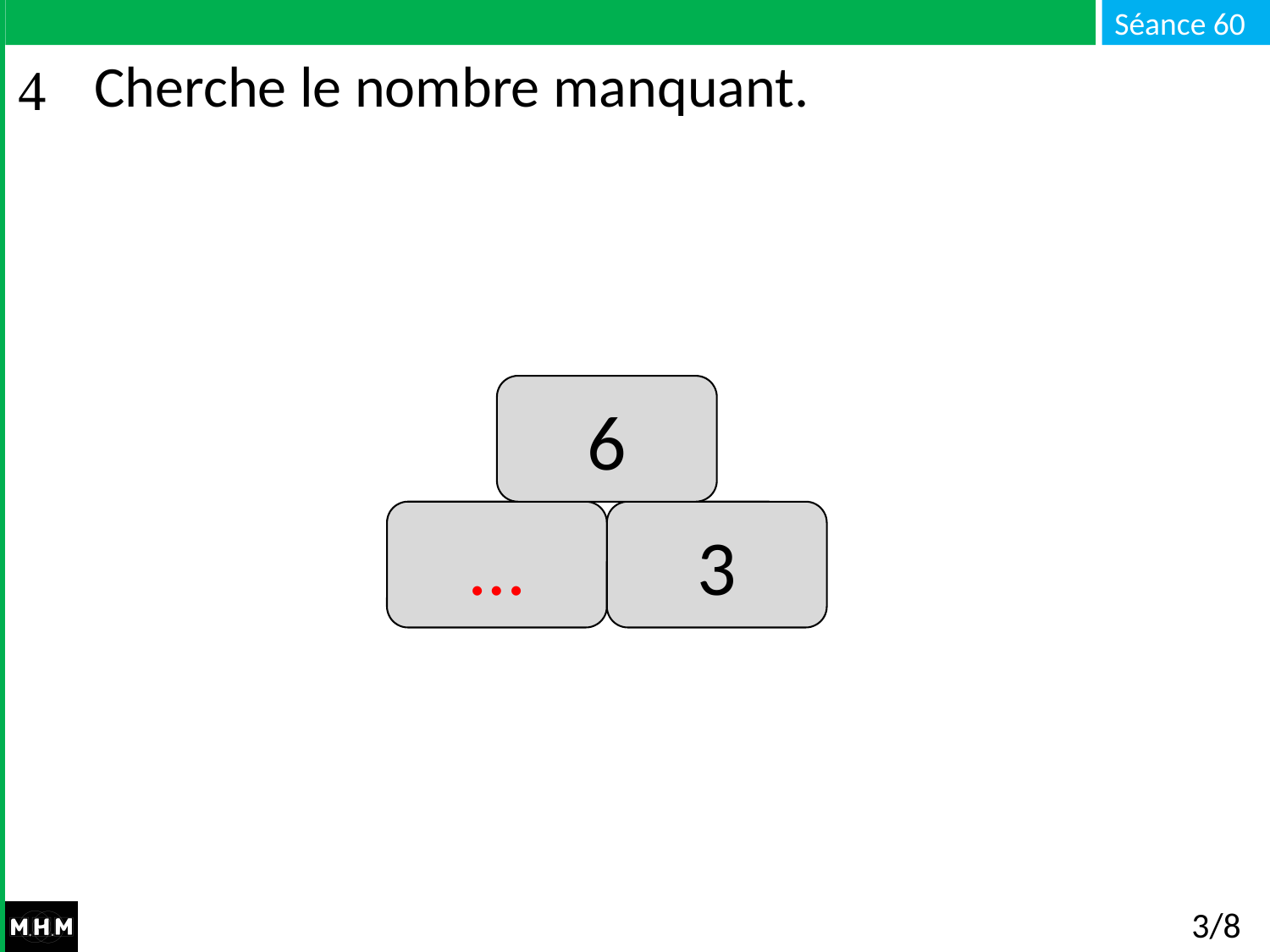

# Cherche le nombre manquant.
6
3
…
3/8